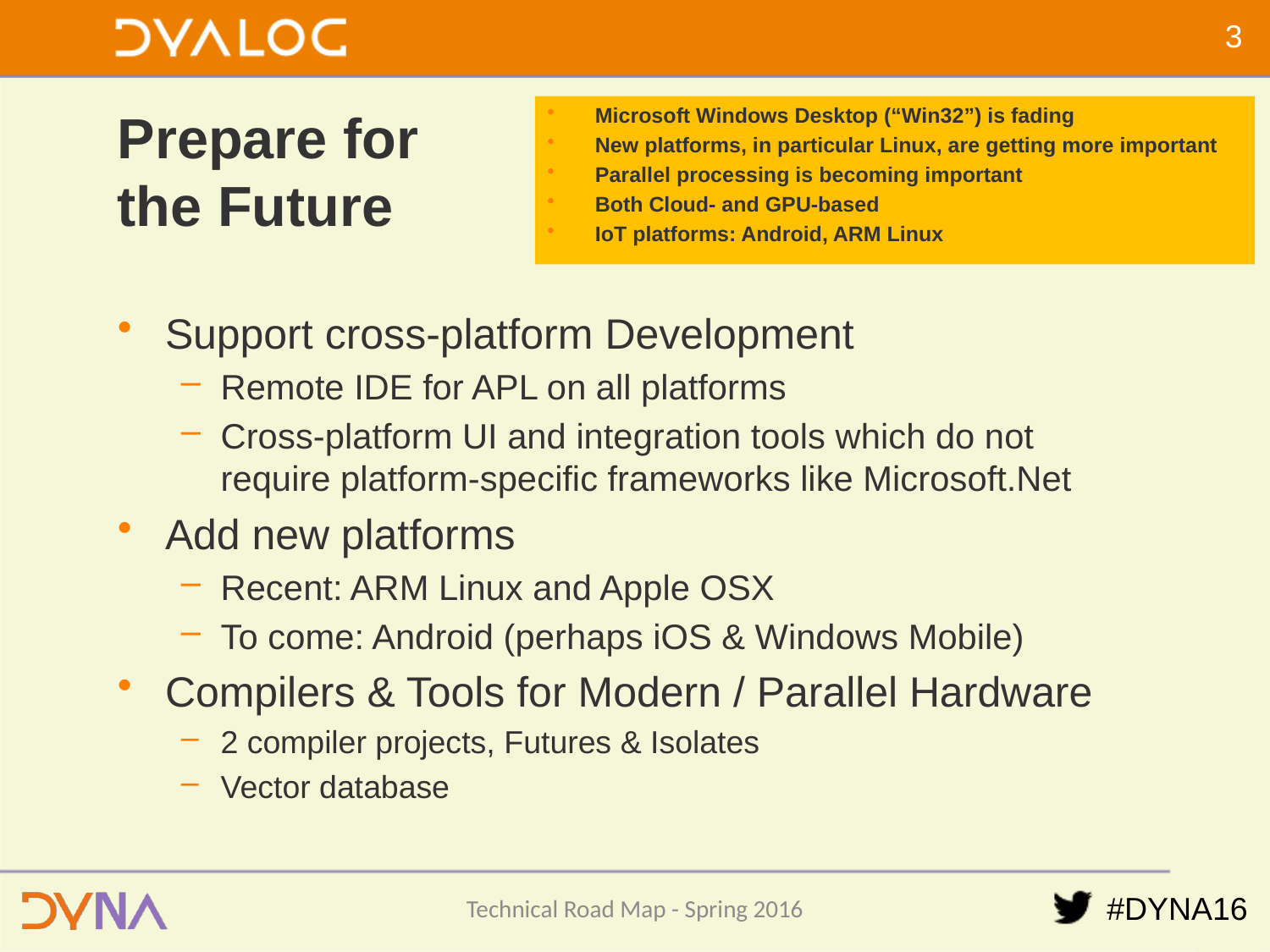

3
# Prepare for the Future
Microsoft Windows Desktop (“Win32”) is fading
New platforms, in particular Linux, are getting more important
Parallel processing is becoming important
Both Cloud- and GPU-based
IoT platforms: Android, ARM Linux

Support cross-platform Development
Remote IDE for APL on all platforms
Cross-platform UI and integration tools which do not require platform-specific frameworks like Microsoft.Net
Add new platforms
Recent: ARM Linux and Apple OSX
To come: Android (perhaps iOS & Windows Mobile)
Compilers & Tools for Modern / Parallel Hardware
2 compiler projects, Futures & Isolates
Vector database
Technical Road Map - Spring 2016